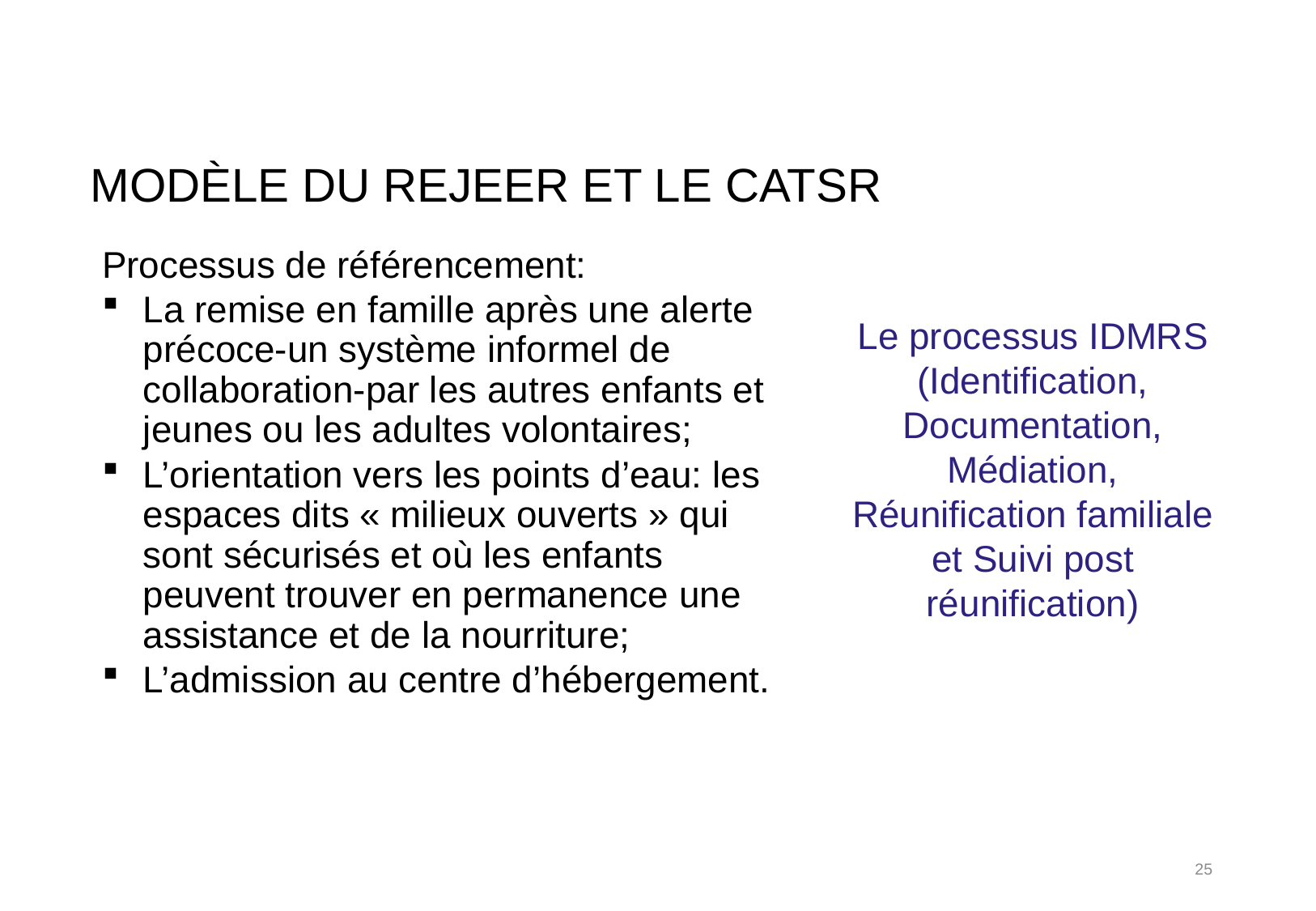

# Modèle du REJEER et le CATSR
Processus de référencement:
La remise en famille après une alerte précoce-un système informel de collaboration-par les autres enfants et jeunes ou les adultes volontaires;
L’orientation vers les points d’eau: les espaces dits « milieux ouverts » qui sont sécurisés et où les enfants peuvent trouver en permanence une assistance et de la nourriture;
L’admission au centre d’hébergement.

Le processus IDMRS (Identification, Documentation, Médiation, Réunification familiale et Suivi post réunification)
25